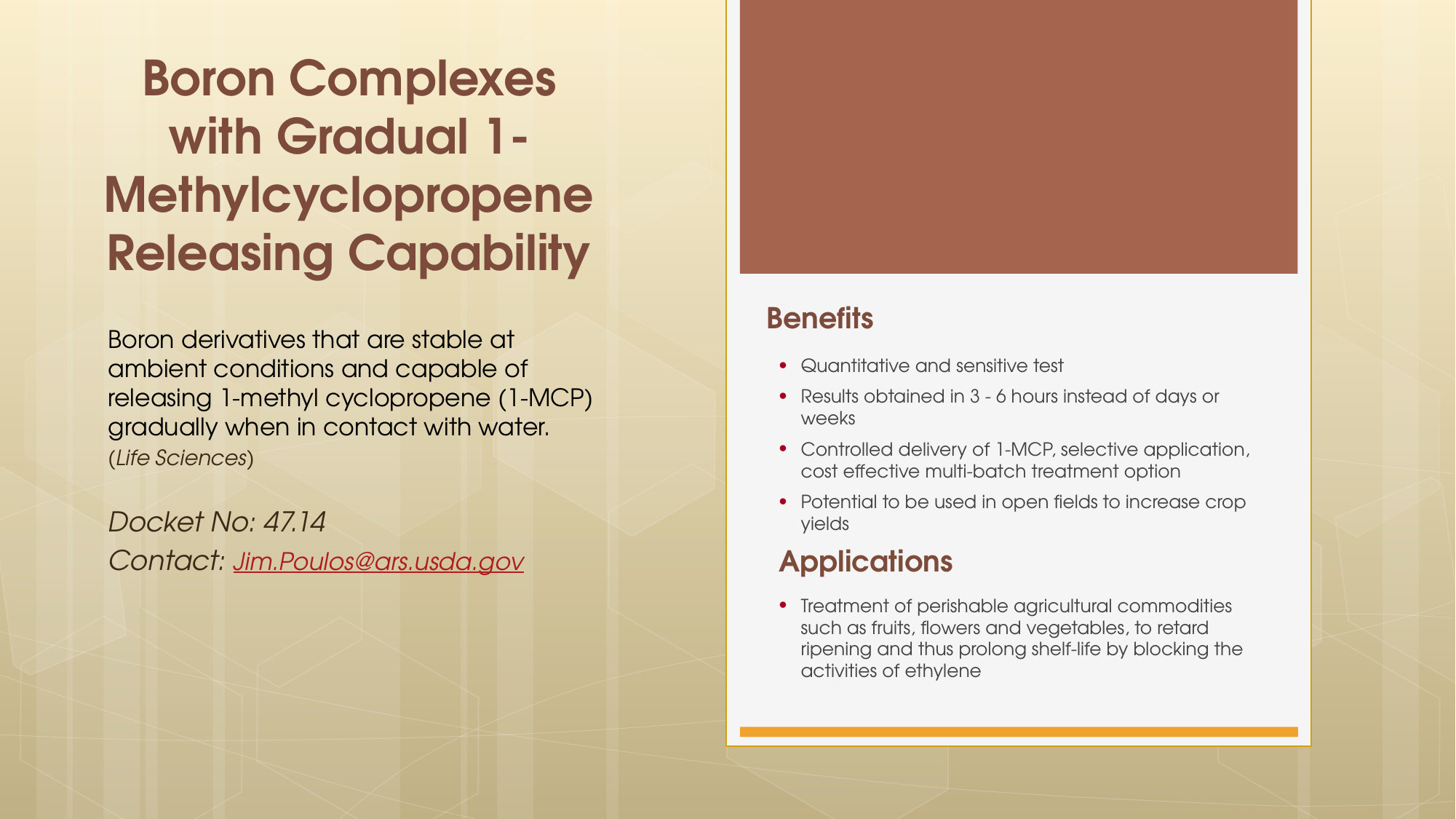

# Boron Complexes with Gradual 1-Methylcyclopropene Releasing Capability
Benefits

Quantitative and sensitive test
Results obtained in 3 - 6 hours instead of days or weeks
Controlled delivery of 1-MCP, selective application, cost effective multi-batch treatment option
Potential to be used in open fields to increase crop yields
Applications

Treatment of perishable agricultural commodities such as fruits, flowers and vegetables, to retard ripening and thus prolong shelf-life by blocking the activities of ethylene
Boron derivatives that are stable at ambient conditions and capable of releasing 1-methyl cyclopropene (1-MCP) gradually when in contact with water.
(Life Sciences)
Docket No: 47.14
Contact: Jim.Poulos@ars.usda.gov